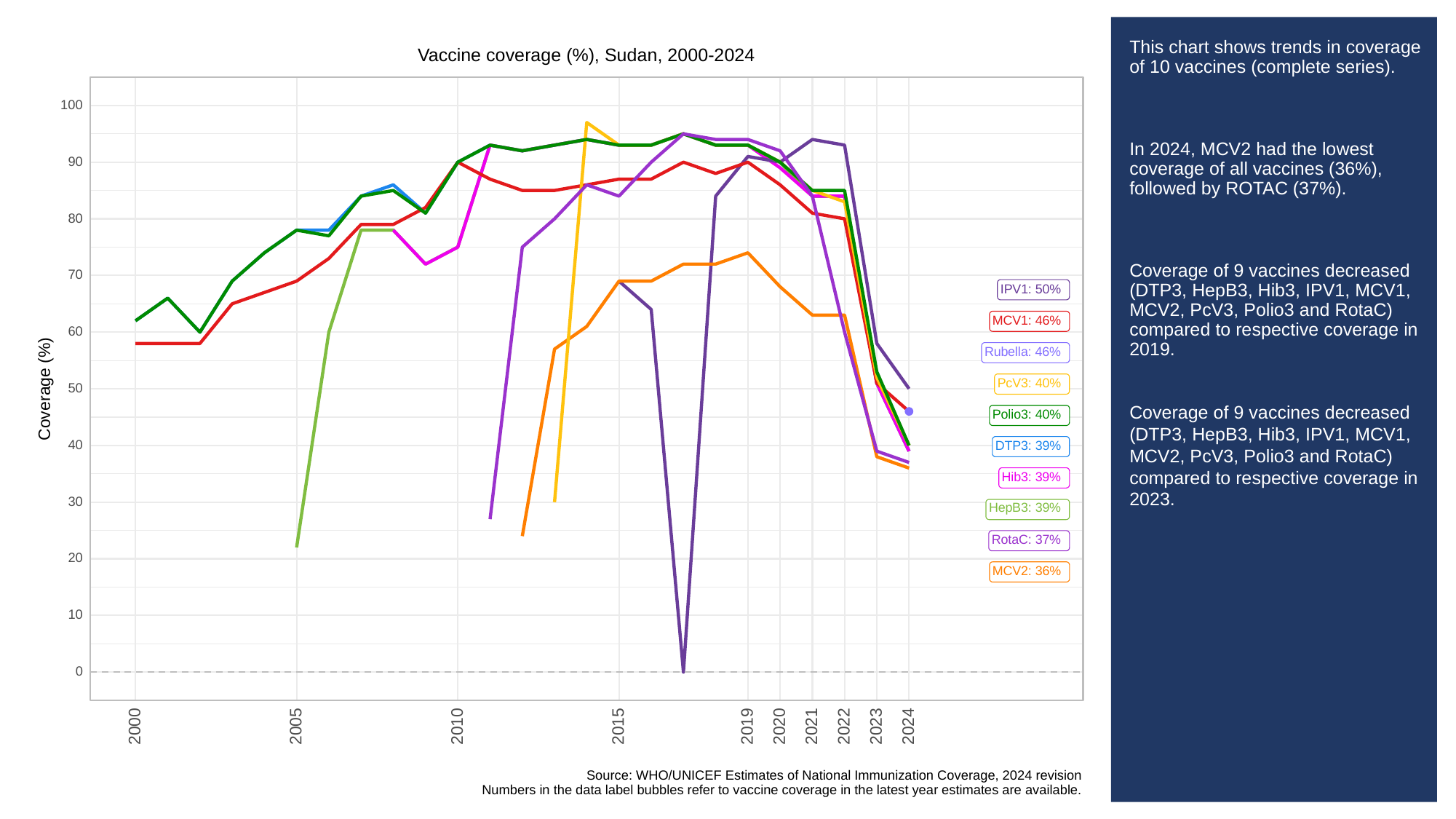

# This chart shows trends in coverage of 10 vaccines (complete series).

In 2024, MCV2 had the lowest coverage of all vaccines (36%), followed by ROTAC (37%).

Coverage of 9 vaccines decreased (DTP3, HepB3, Hib3, IPV1, MCV1, MCV2, PcV3, Polio3 and RotaC) compared to respective coverage in 2019.

Coverage of 9 vaccines decreased (DTP3, HepB3, Hib3, IPV1, MCV1, MCV2, PcV3, Polio3 and RotaC) compared to respective coverage in 2023.

Vaccine coverage (%), Sudan, 2000-2024

100

90

80

70

IPV1: 50%

MCV1: 46%

60

Rubella: 46%

PcV3: 40%
Coverage (%)
50

Polio3: 40%

40
DTP3: 39%

Hib3: 39%

30

HepB3: 39%

RotaC: 37%
20

MCV2: 36%

10

0

2023
2000
2005
2010
2015
2019
2020
2021
2022
2024
Source: WHO/UNICEF Estimates of National Immunization Coverage, 2024 revision
Numbers in the data label bubbles refer to vaccine coverage in the latest year estimates are available.